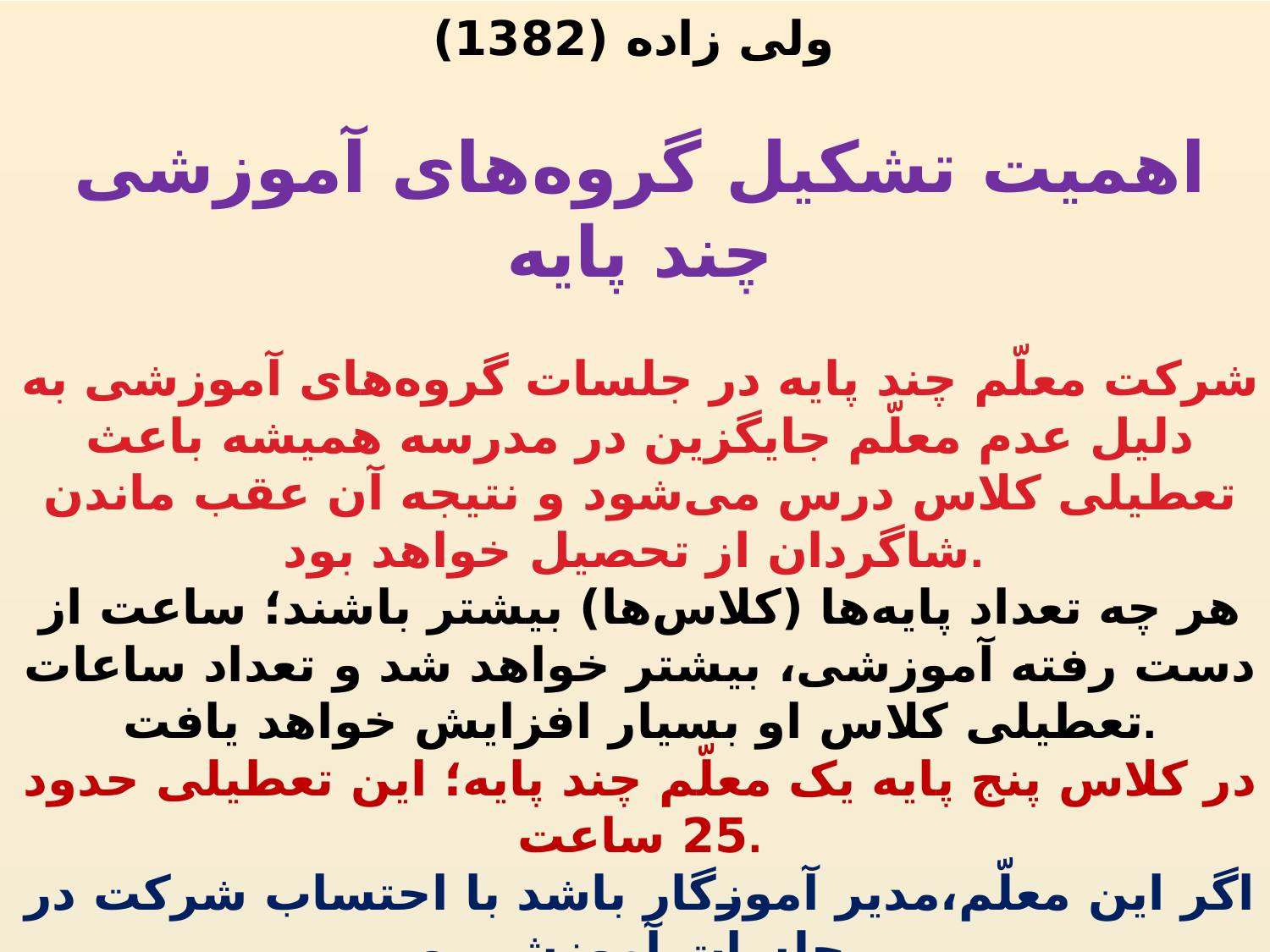

ولی زاده (1382)

اهمیت تشکیل گروه‌های آموزشی چند پایه

شرکت معلّم چند پایه در جلسات گروه‌های آموزشی به دلیل عدم معلّم جایگزین در مدرسه همیشه باعث تعطیلی کلاس درس می‌شود و نتیجه آن عقب ماندن شاگردان از تحصیل خواهد بود.
هر چه تعداد پایه‌ها (کلاس‌ها) بیشتر باشند؛ ساعت از دست رفته آموزشی، بیشتر خواهد شد و تعداد ساعات تعطیلی کلاس او بسیار افزایش خواهد یافت.
در کلاس پنج پایه یک معلّم چند پایه؛ این تعطیلی حدود 25 ساعت.
اگر این معلّم،مدیر آموزگار باشد با احتساب شرکت در جلسات آموزشی و
مدیران به حدود 150 ساعت خواهد رسید.

پژوهشگر ضمن تأکید بر اهمّیّت جلسات آموزشی و حضور فعال معلّم در آن‌ها پیشنهاد می‌کند برای جلوگیری از اتلاف وقت و تعطیلی کلاس‌های درس، گروه‌های آموزشی چند پایه در کنار سایر گروه‌های آموزشی تشکیل گردد.